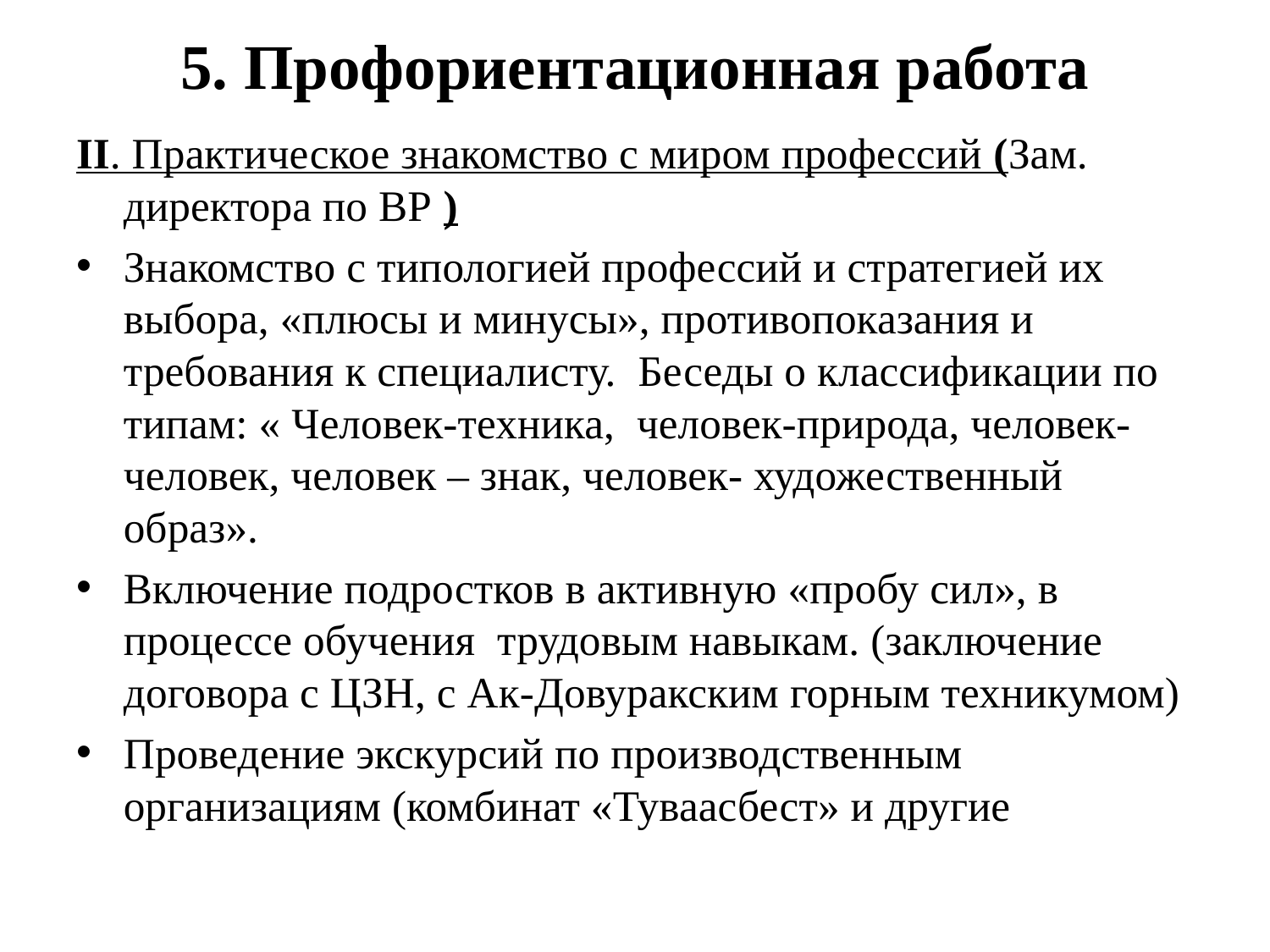

# 5. Профориентационная работа
II. Практическое знакомство с миром профессий (Зам. директора по ВР )
Знакомство с типологией профессий и стратегией их выбора, «плюсы и минусы», противопоказания и требования к специалисту.  Беседы о классификации по типам: « Человек-техника,  человек-природа, человек-человек, человек – знак, человек- художественный образ».
Включение подростков в активную «пробу сил», в процессе обучения  трудовым навыкам. (заключение договора с ЦЗН, с Ак-Довуракским горным техникумом)
Проведение экскурсий по производственным организациям (комбинат «Туваасбест» и другие